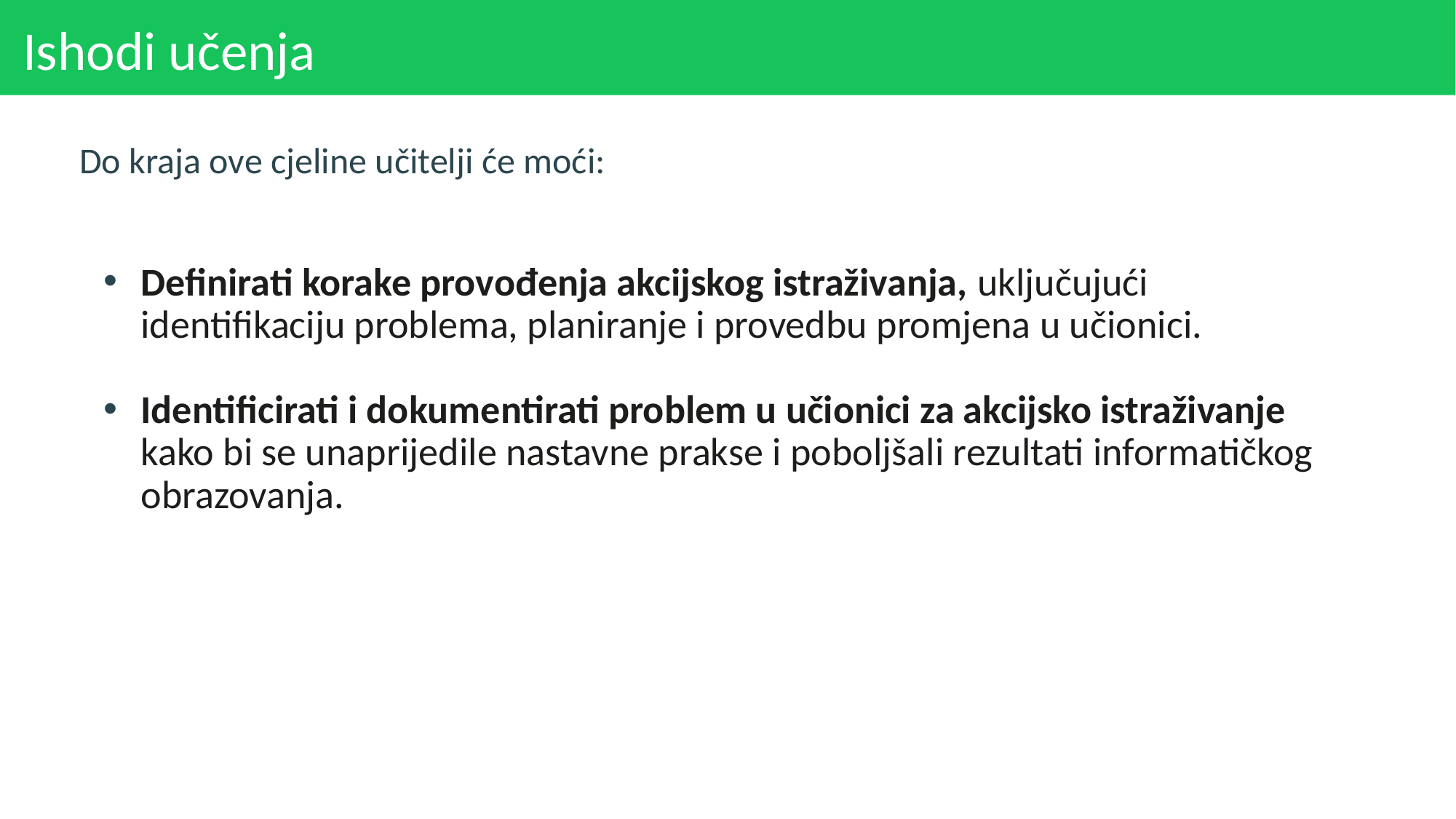

# Ishodi učenja
Do kraja ove cjeline učitelji će moći:

Definirati korake provođenja akcijskog istraživanja, uključujući identifikaciju problema, planiranje i provedbu promjena u učionici.

Identificirati i dokumentirati problem u učionici za akcijsko istraživanje kako bi se unaprijedile nastavne prakse i poboljšali rezultati informatičkog obrazovanja.